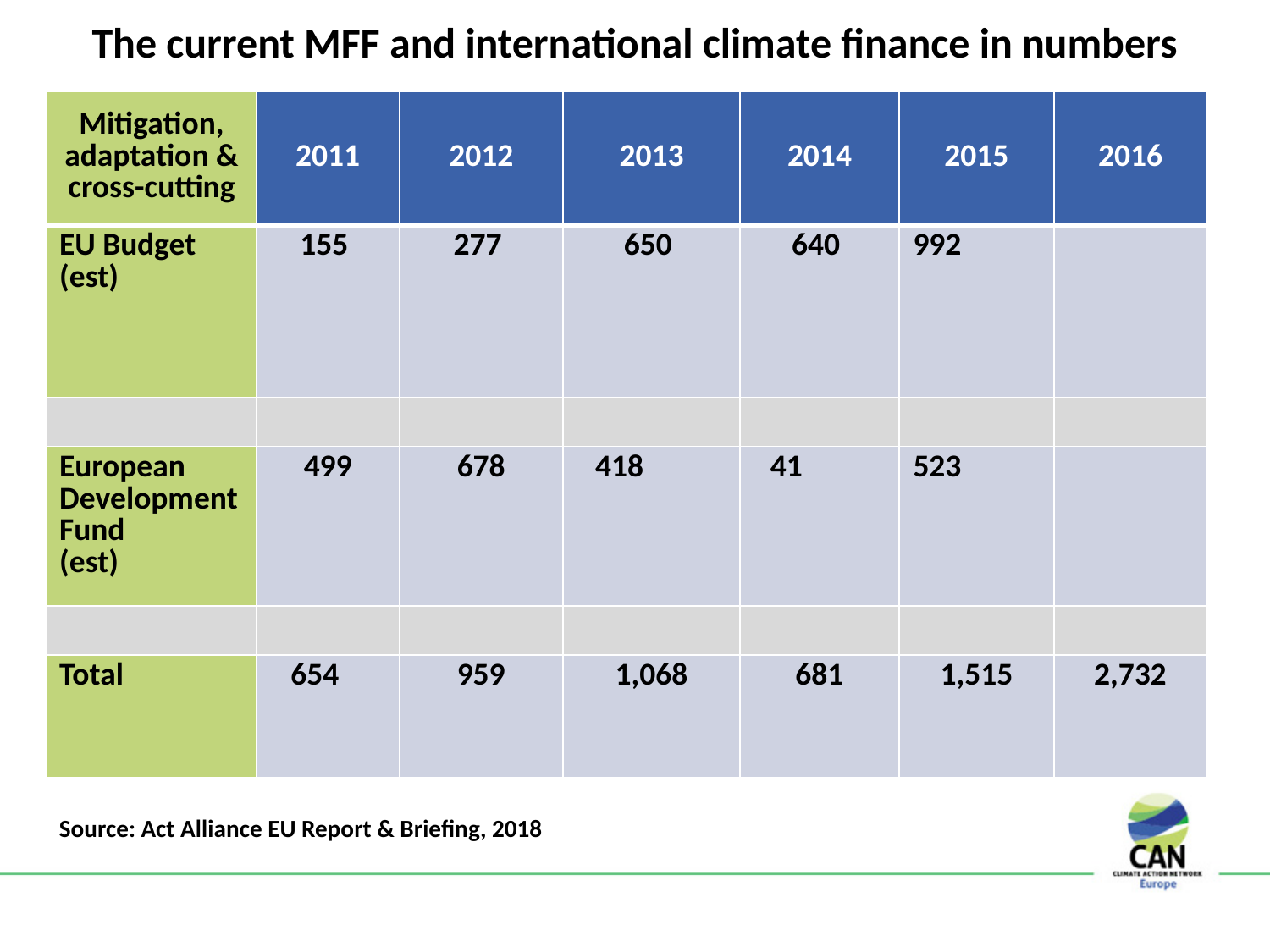

# The current MFF and international climate finance in numbers
| Mitigation, adaptation & cross-cutting | 2011 | 2012 | 2013 | 2014 | 2015 | 2016 |
| --- | --- | --- | --- | --- | --- | --- |
| EU Budget (est) | 155 | 277 | 650 | 640 | 992 |  |
|  |  |  |  |  |  |  |
| European Development Fund (est) | 499 | 678 | 418 | 41 | 523 |  |
|  |  |  |  |  |  |  |
| Total | 654 | 959 | 1,068 | 681 | 1,515 | 2,732 |
Source: Act Alliance EU Report & Briefing, 2018